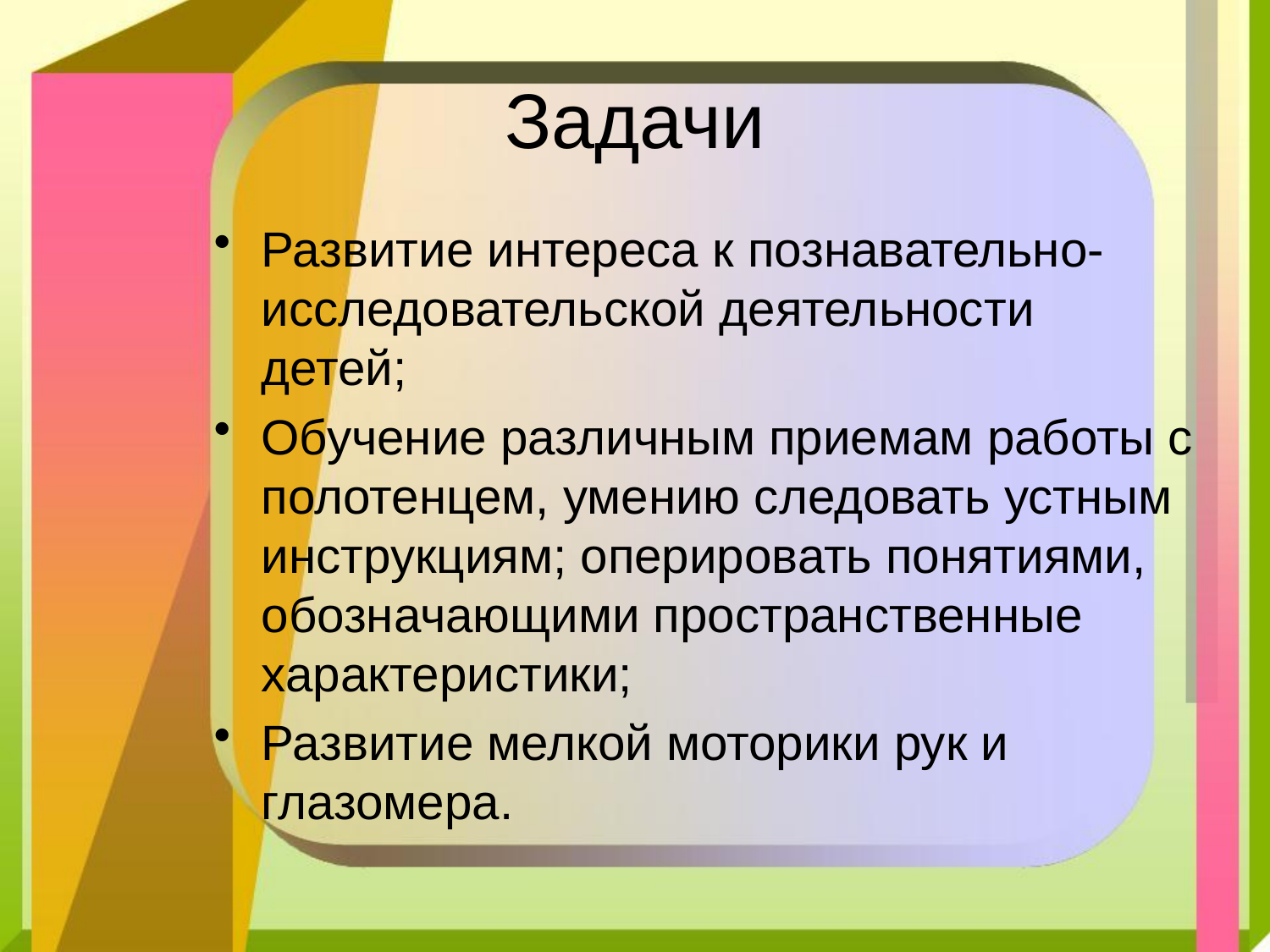

# Задачи
Развитие интереса к познавательно- исследовательской деятельности детей;
Обучение различным приемам работы с полотенцем, умению следовать устным инструкциям; оперировать понятиями, обозначающими пространственные характеристики;
Развитие мелкой моторики рук и глазомера.